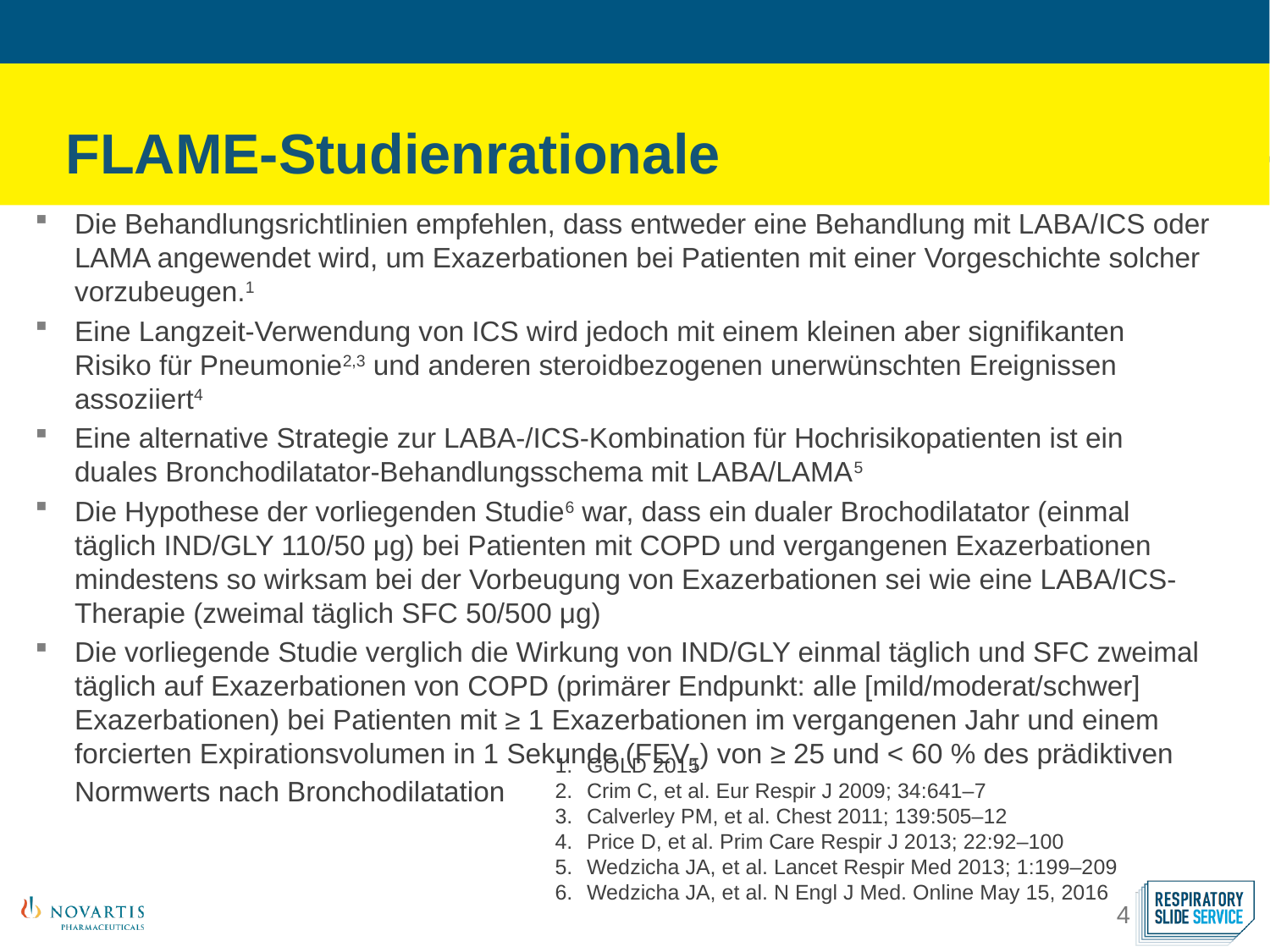

# FLAME-Studienrationale
Die Behandlungsrichtlinien empfehlen, dass entweder eine Behandlung mit LABA/ICS oder LAMA angewendet wird, um Exazerbationen bei Patienten mit einer Vorgeschichte solcher vorzubeugen.1
Eine Langzeit-Verwendung von ICS wird jedoch mit einem kleinen aber signifikanten Risiko für Pneumonie2,3 und anderen steroidbezogenen unerwünschten Ereignissen assoziiert4
Eine alternative Strategie zur LABA-/ICS-Kombination für Hochrisikopatienten ist ein duales Bronchodilatator-Behandlungsschema mit LABA/LAMA5
Die Hypothese der vorliegenden Studie6 war, dass ein dualer Brochodilatator (einmal täglich IND/GLY 110/50 μg) bei Patienten mit COPD und vergangenen Exazerbationen mindestens so wirksam bei der Vorbeugung von Exazerbationen sei wie eine LABA/ICS-Therapie (zweimal täglich SFC 50/500 μg)
Die vorliegende Studie verglich die Wirkung von IND/GLY einmal täglich und SFC zweimal täglich auf Exazerbationen von COPD (primärer Endpunkt: alle [mild/moderat/schwer] Exazerbationen) bei Patienten mit ≥ 1 Exazerbationen im vergangenen Jahr und einem forcierten Expirationsvolumen in 1 Sekunde (FEV1) von ≥ 25 und < 60 % des prädiktiven Normwerts nach Bronchodilatation
GOLD 2015
Crim C, et al. Eur Respir J 2009; 34:641–7
Calverley PM, et al. Chest 2011; 139:505–12
Price D, et al. Prim Care Respir J 2013; 22:92–100
Wedzicha JA, et al. Lancet Respir Med 2013; 1:199–209
Wedzicha JA, et al. N Engl J Med. Online May 15, 2016